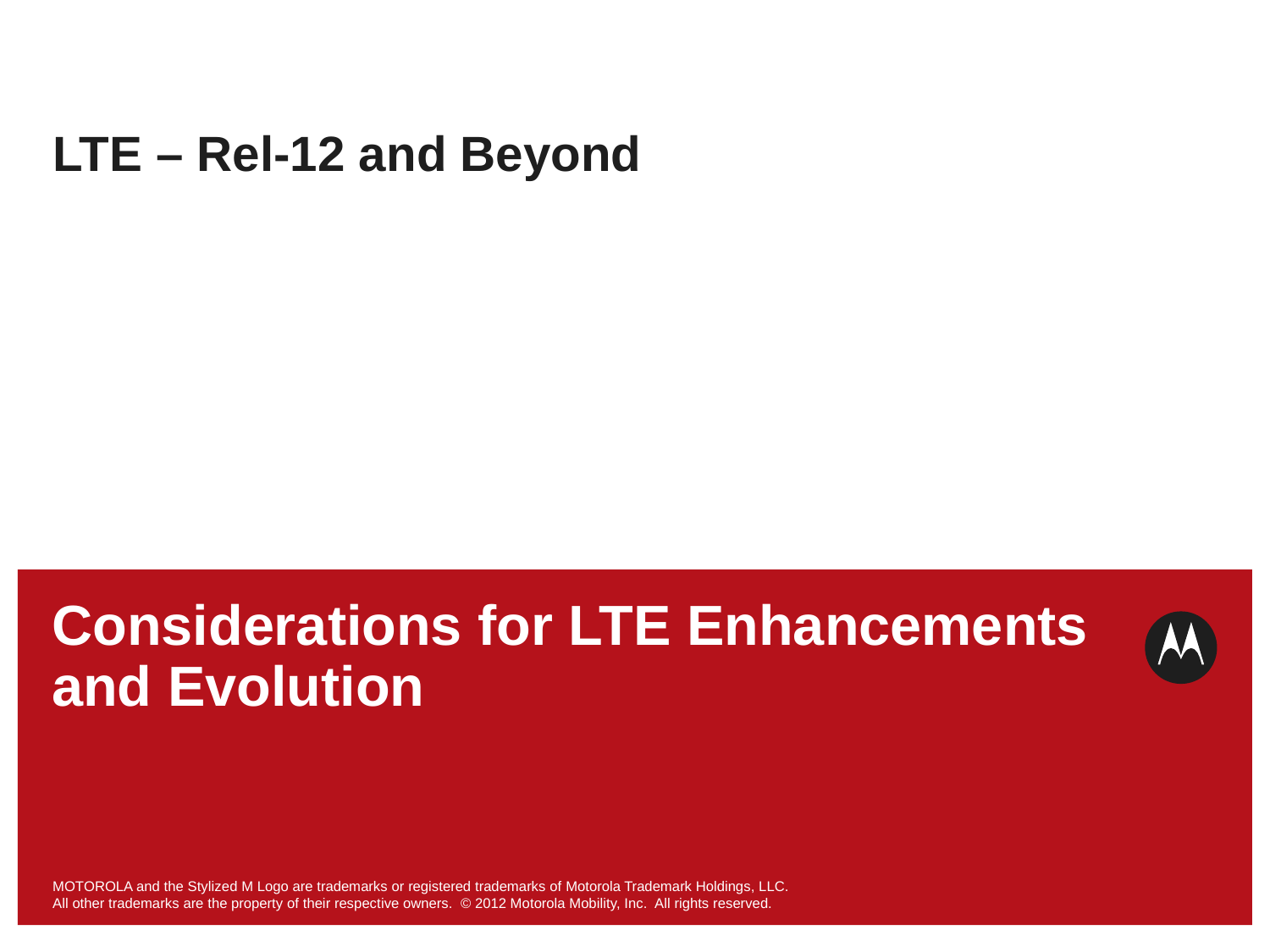

# LTE – Rel-12 and Beyond
Considerations for LTE Enhancements and Evolution